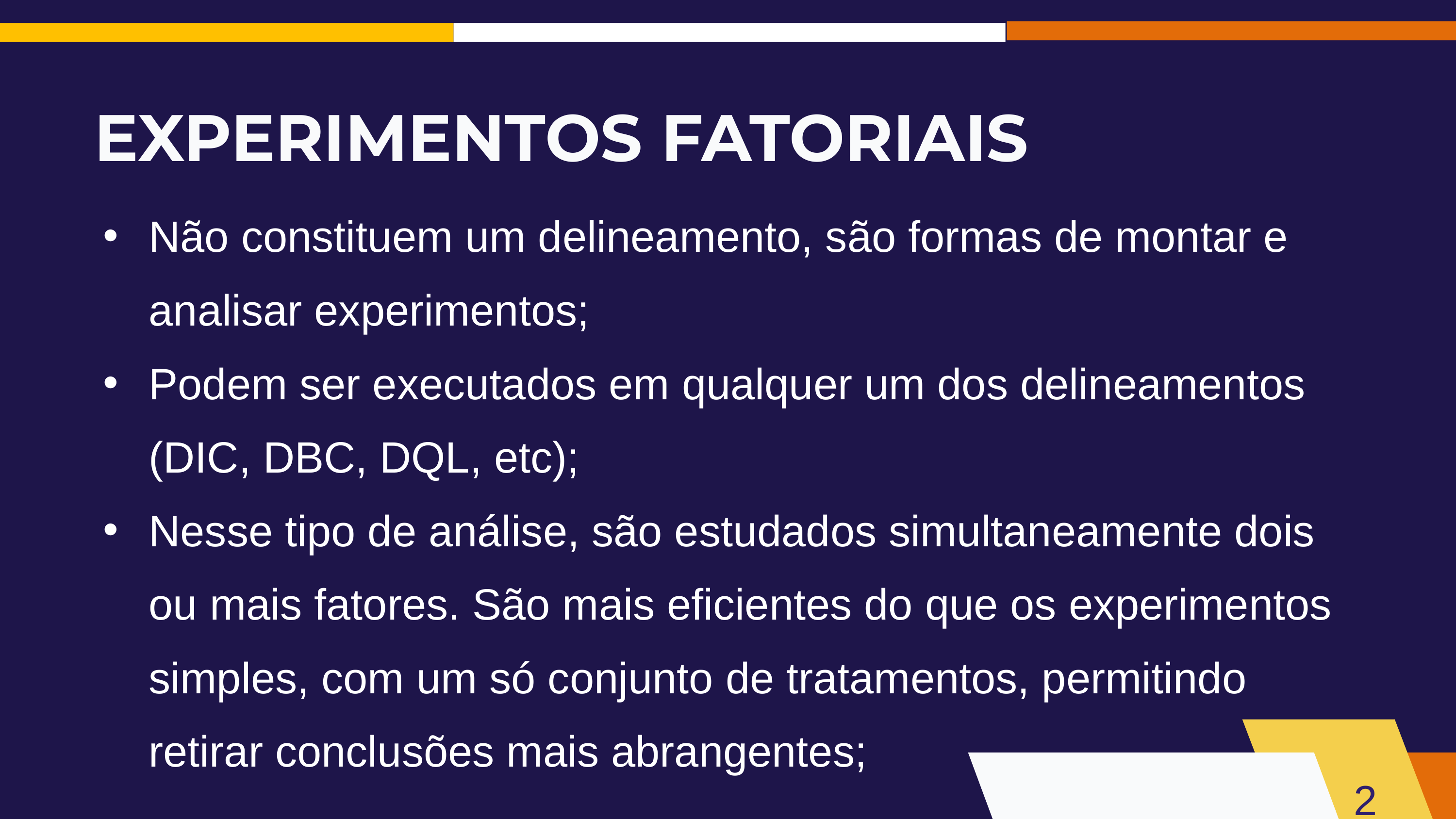

EXPERIMENTOS FATORIAIS
Não constituem um delineamento, são formas de montar e analisar experimentos;
Podem ser executados em qualquer um dos delineamentos (DIC, DBC, DQL, etc);
Nesse tipo de análise, são estudados simultaneamente dois ou mais fatores. São mais eficientes do que os experimentos simples, com um só conjunto de tratamentos, permitindo retirar conclusões mais abrangentes;

2